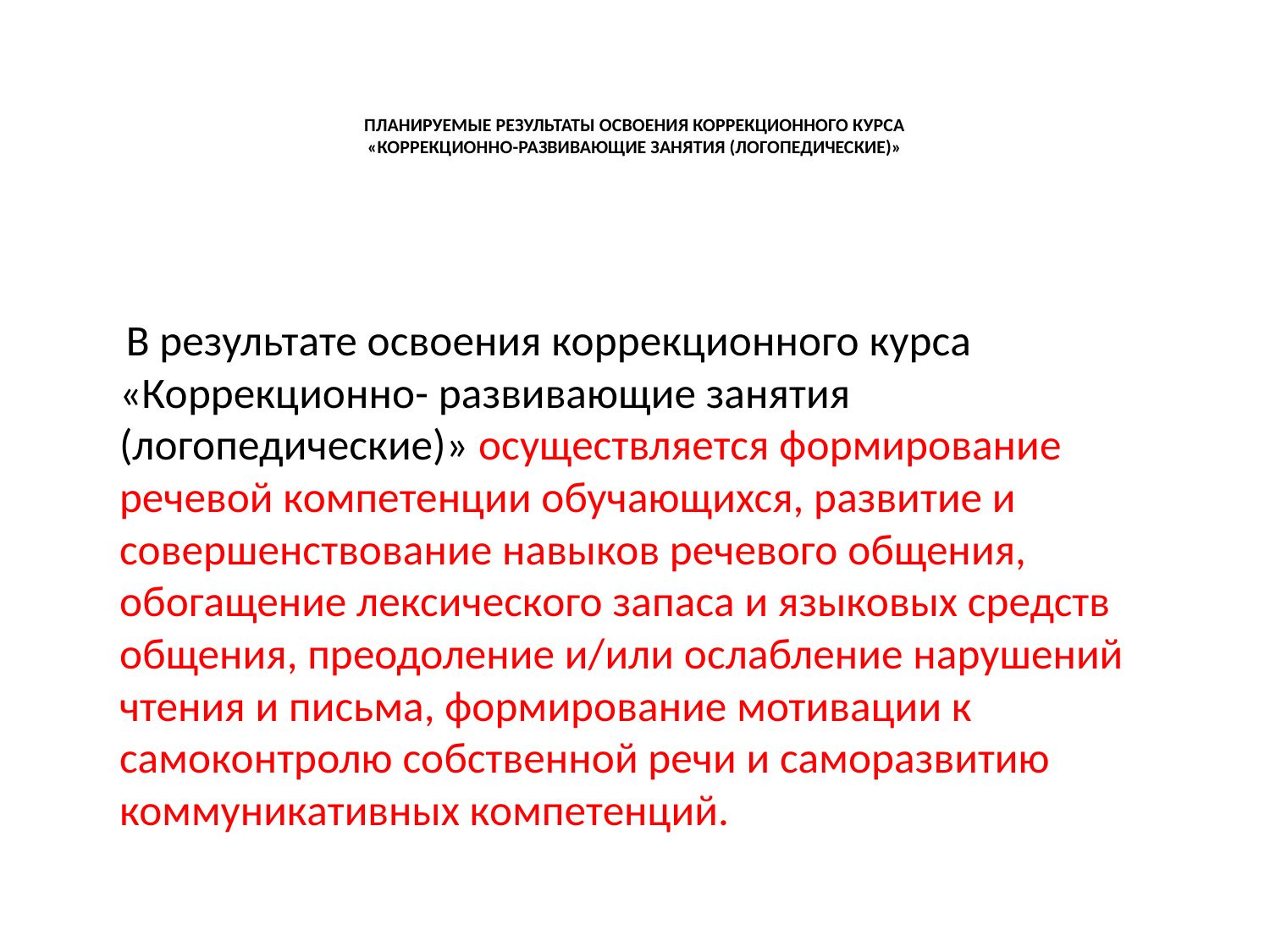

# ПЛАНИРУЕМЫЕ РЕЗУЛЬТАТЫ ОСВОЕНИЯ КОРРЕКЦИОННОГО КУРСА «КОРРЕКЦИОННО-РАЗВИВАЮЩИЕ ЗАНЯТИЯ (ЛОГОПЕДИЧЕСКИЕ)»
     В результате освоения коррекционного курса «Коррекционно- развивающие занятия (логопедические)» осуществляется формирование речевой компетенции обучающихся, развитие и совершенствование навыков речевого общения, обогащение лексического запаса и языковых средств общения, преодоление и/или ослабление нарушений чтения и письма, формирование мотивации к самоконтролю собственной речи и саморазвитию коммуникативных компетенций.